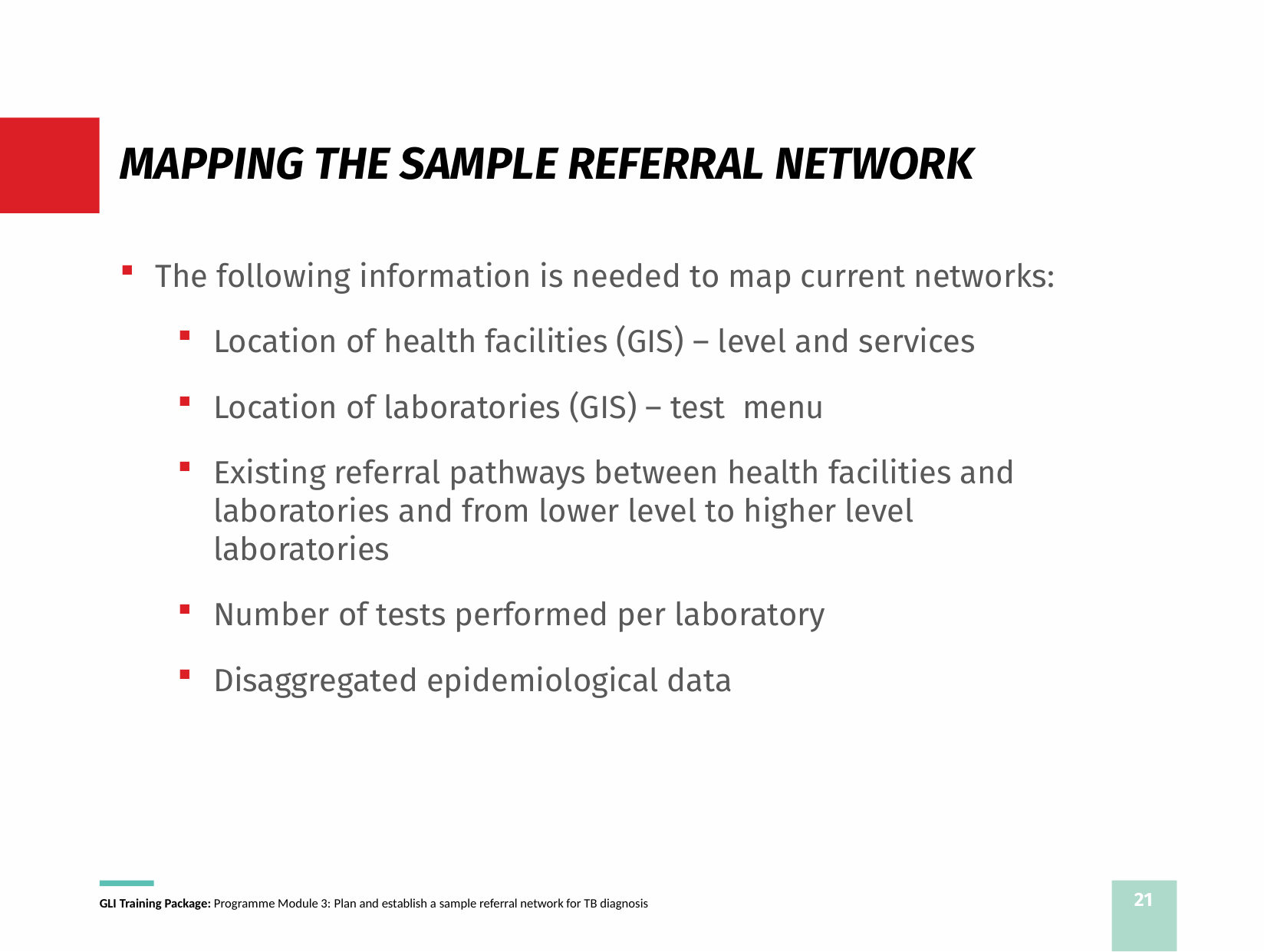

# MAPPING THE SAMPLE REFERRAL NETWORK
The following information is needed to map current networks:
Location of health facilities (GIS) – level and services
Location of laboratories (GIS) – test  menu
Existing referral pathways between health facilities and laboratories and from lower level to higher level laboratories
Number of tests performed per laboratory
Disaggregated epidemiological data